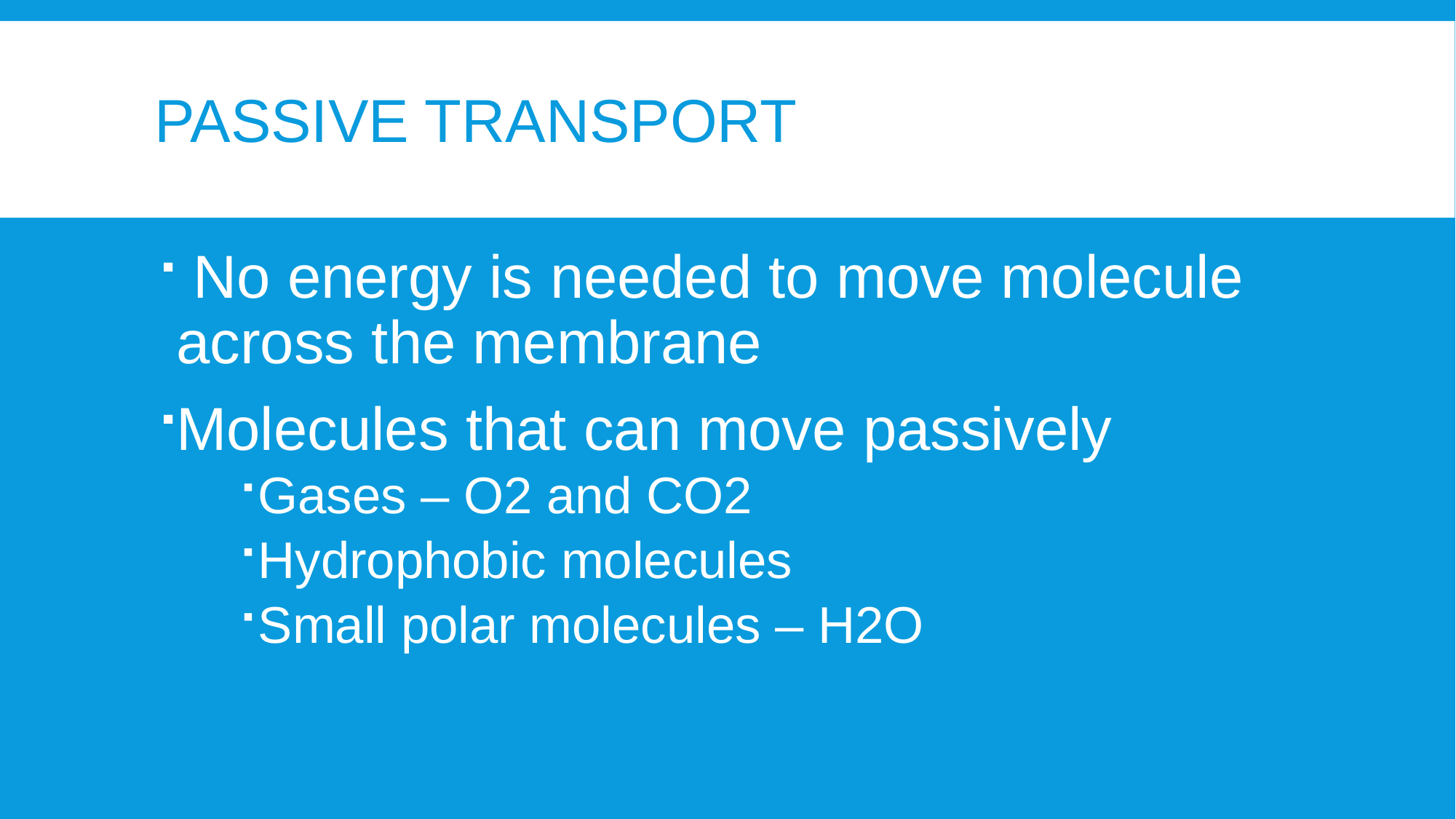

# Passive transport
 No energy is needed to move molecule across the membrane
Molecules that can move passively
Gases – O2 and CO2
Hydrophobic molecules
Small polar molecules – H2O